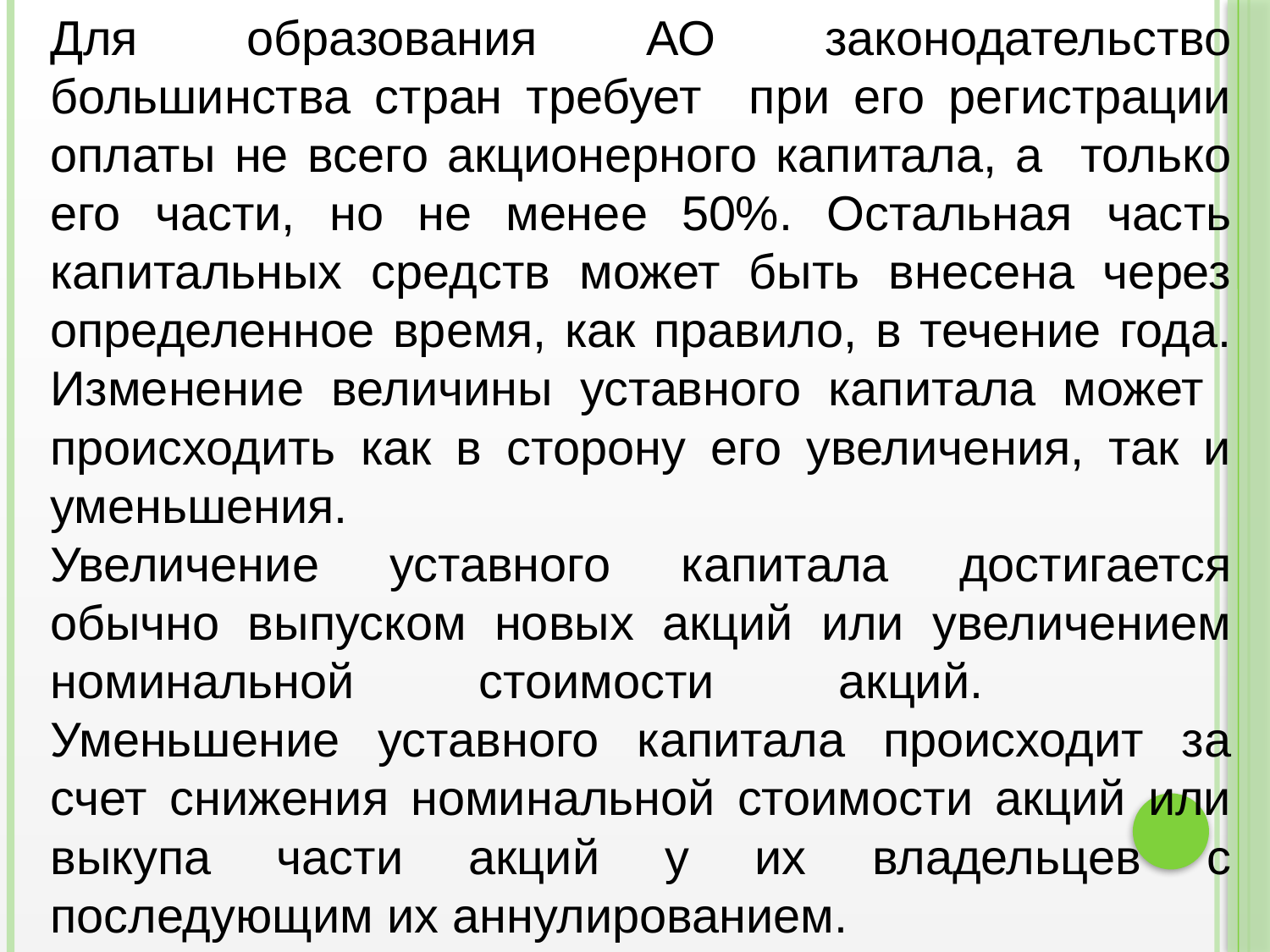

Для образования АО законодательство большинства стран требует  при его регистрации оплаты не всего акционерного капитала, а  только его части, но не менее 50%. Остальная часть капитальных средств может быть внесена через определенное время, как правило, в течение года. Изменение величины уставного капитала может  происходить как в сторону его увеличения, так и уменьшения.
Увеличение уставного капитала достигается обычно выпуском новых акций или увеличением номинальной стоимости акций.
Уменьшение уставного капитала происходит за счет снижения номинальной стоимости акций или выкупа части акций у их владельцев с последующим их аннулированием.